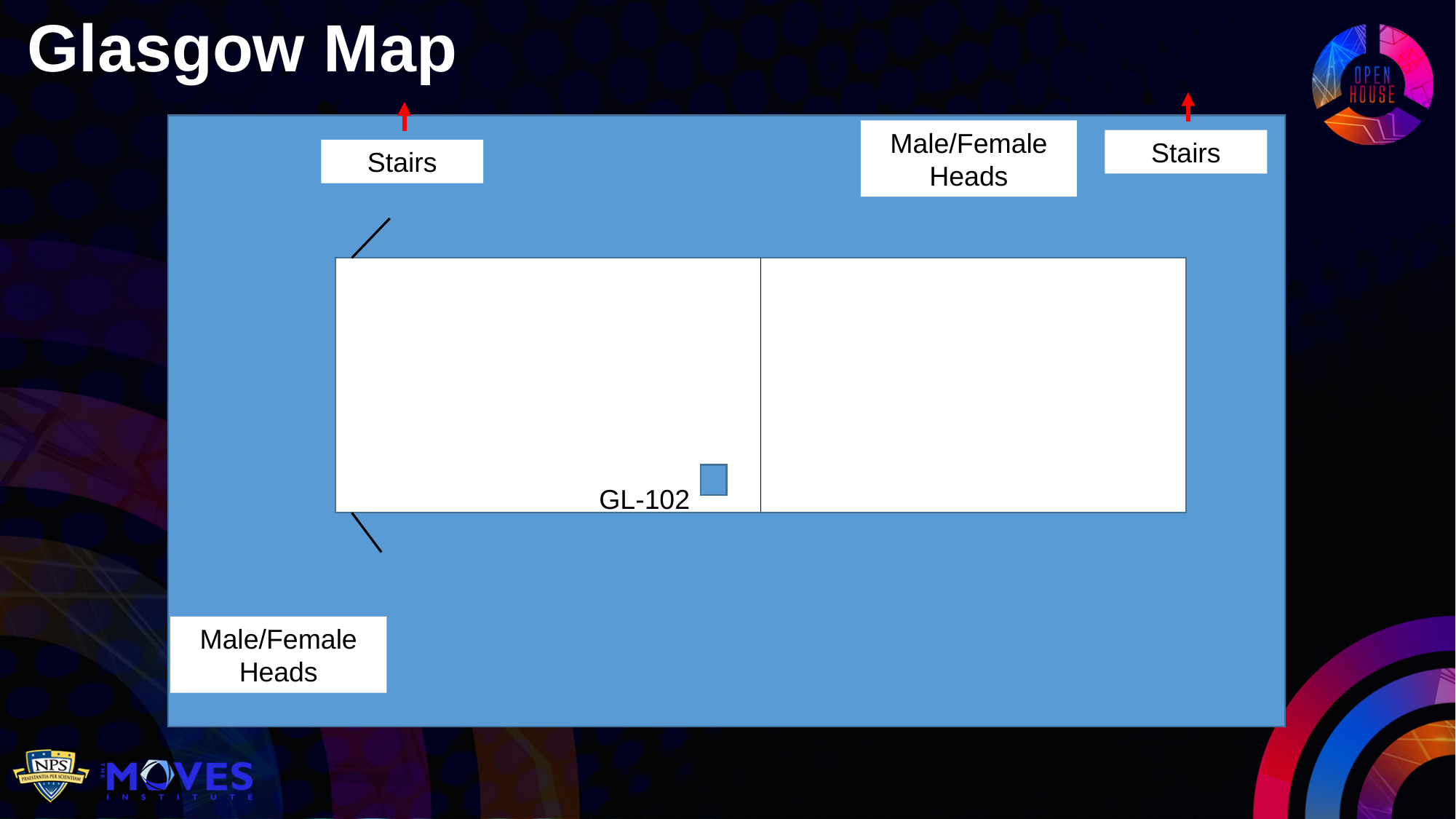

Glasgow Map

Male/Female Heads
Stairs
Stairs

GL-102

Male/Female Heads